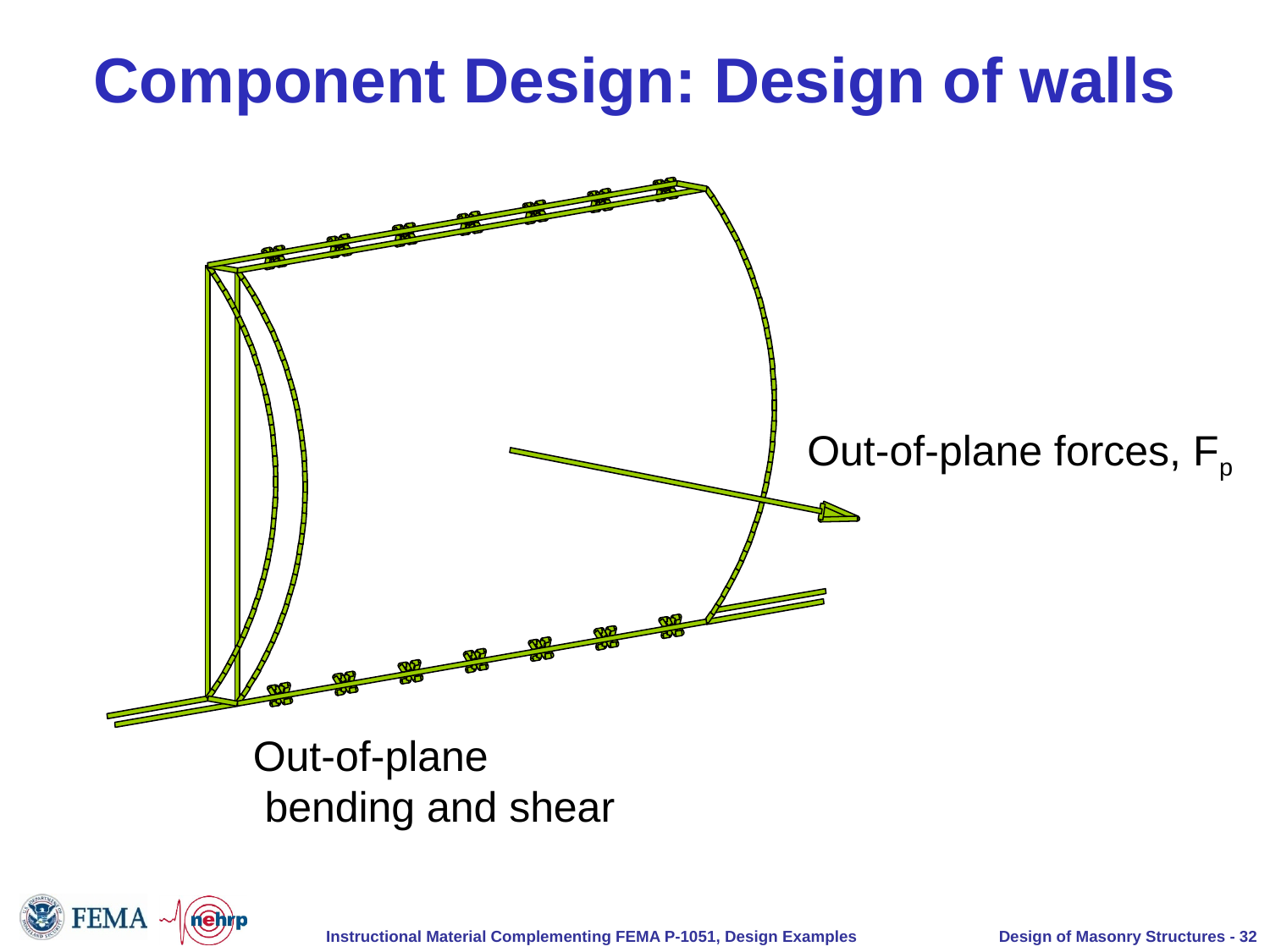

# Component Design: Design of walls

Out-of-plane forces, Fp
Out-of-plane
 bending and shear
Design of Masonry Structures - 32
Instructional Material Complementing FEMA P-1051, Design Examples